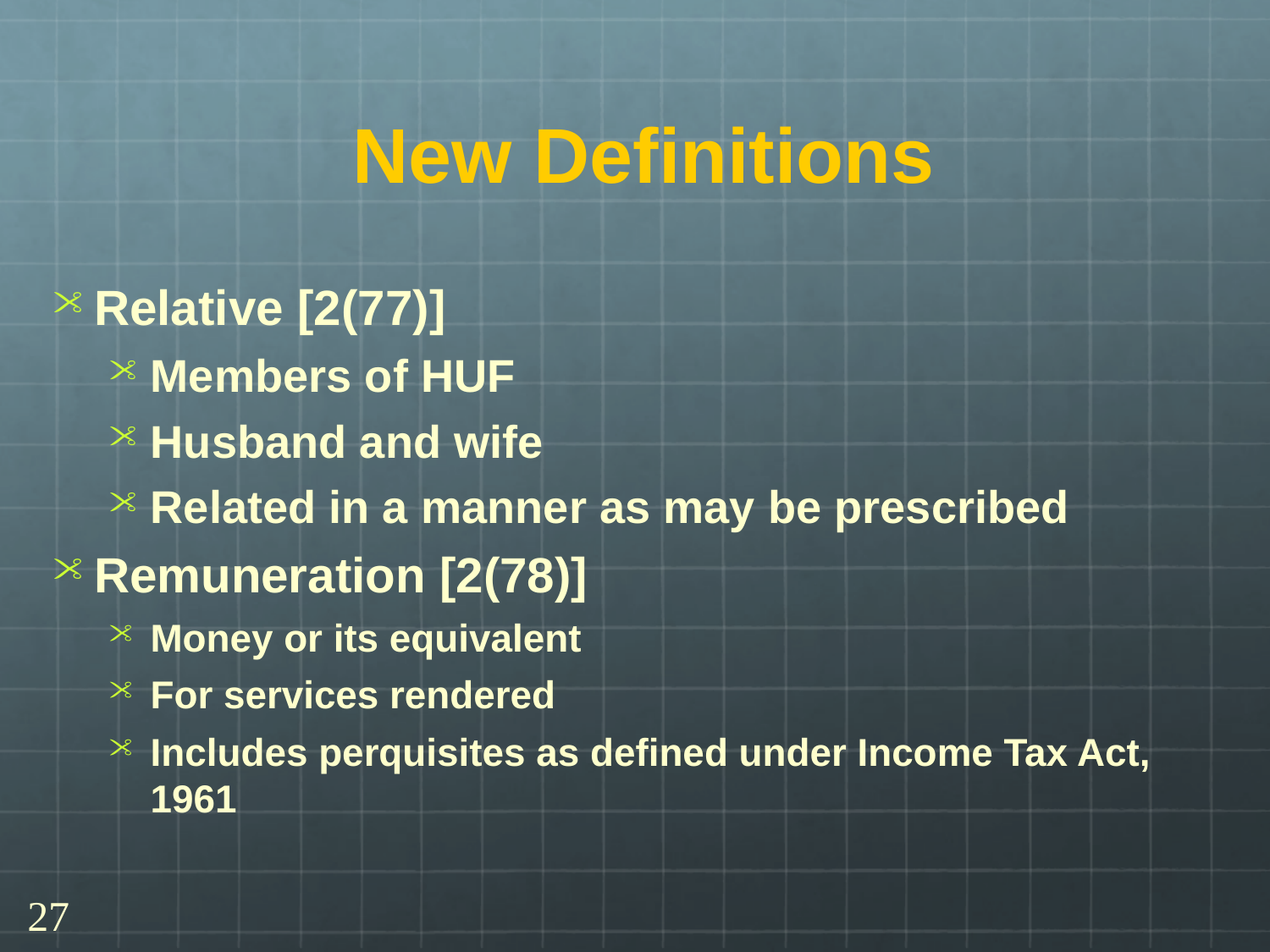

# New Definitions
Relative [2(77)]
Members of HUF
Husband and wife
Related in a manner as may be prescribed
Remuneration [2(78)]
Money or its equivalent
For services rendered
Includes perquisites as defined under Income Tax Act, 1961
27